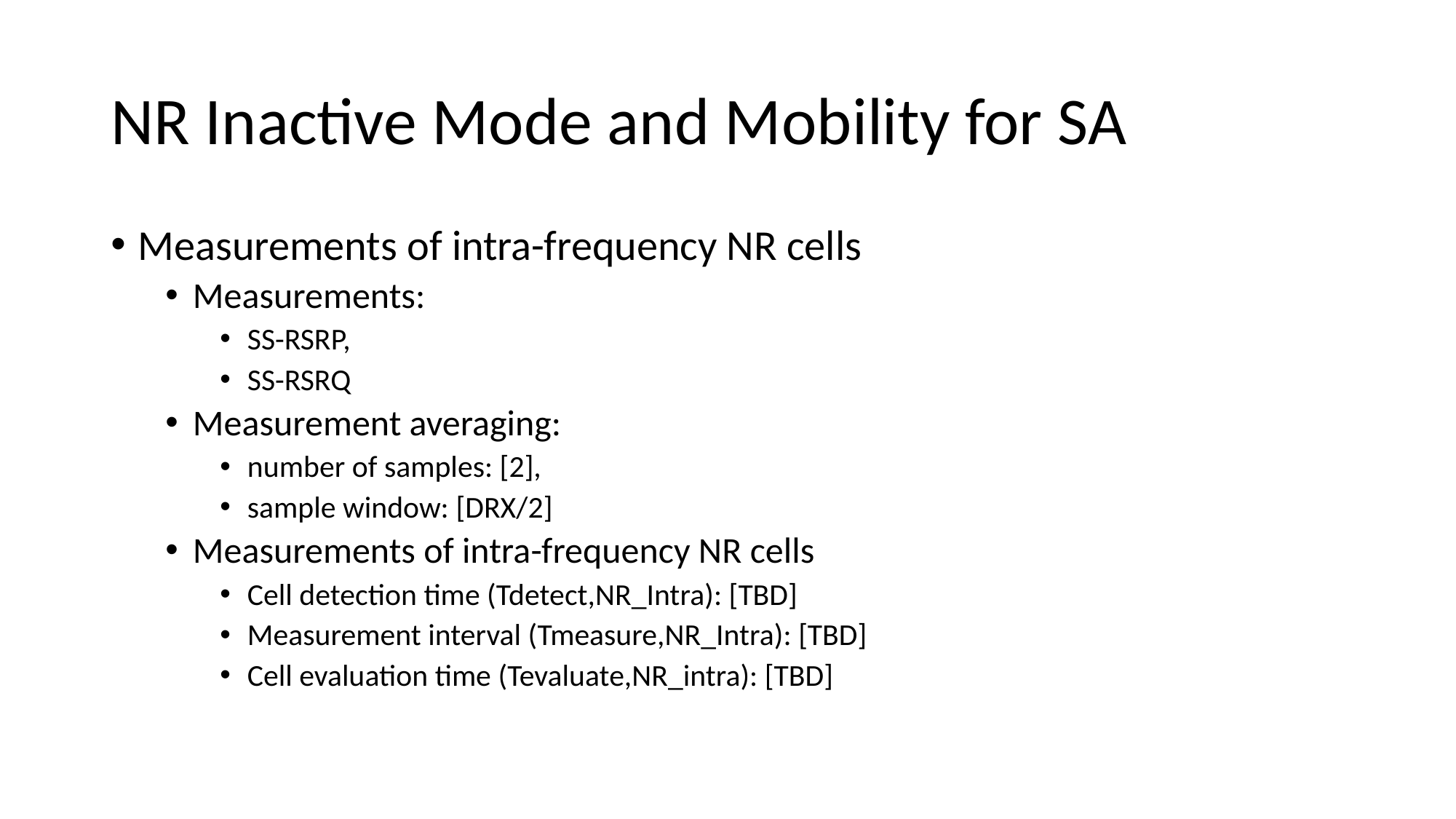

# NR Inactive Mode and Mobility for SA
Measurements of intra-frequency NR cells
Measurements:
SS-RSRP,
SS-RSRQ
Measurement averaging:
number of samples: [2],
sample window: [DRX/2]
Measurements of intra-frequency NR cells
Cell detection time (Tdetect,NR_Intra): [TBD]
Measurement interval (Tmeasure,NR_Intra): [TBD]
Cell evaluation time (Tevaluate,NR_intra): [TBD]